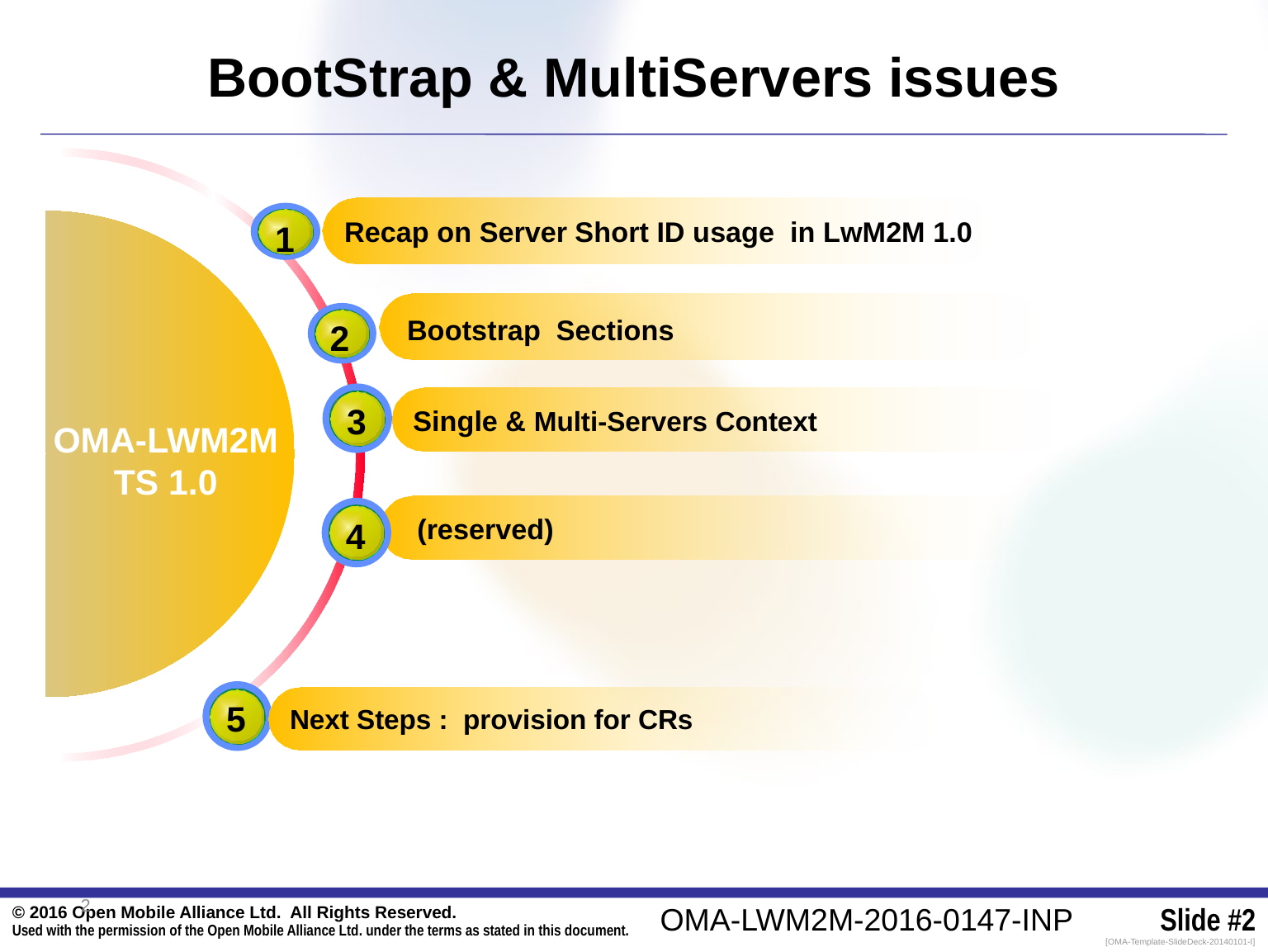

# BootStrap & MultiServers issues

Recap on Server Short ID usage  in LwM2M 1.0

1

2
 Bootstrap  Sections

3
Single & Multi-Servers Context
OMA-LWM2M
TS 1.0
  (reserved)

4

5
Next Steps :  provision for CRs

2